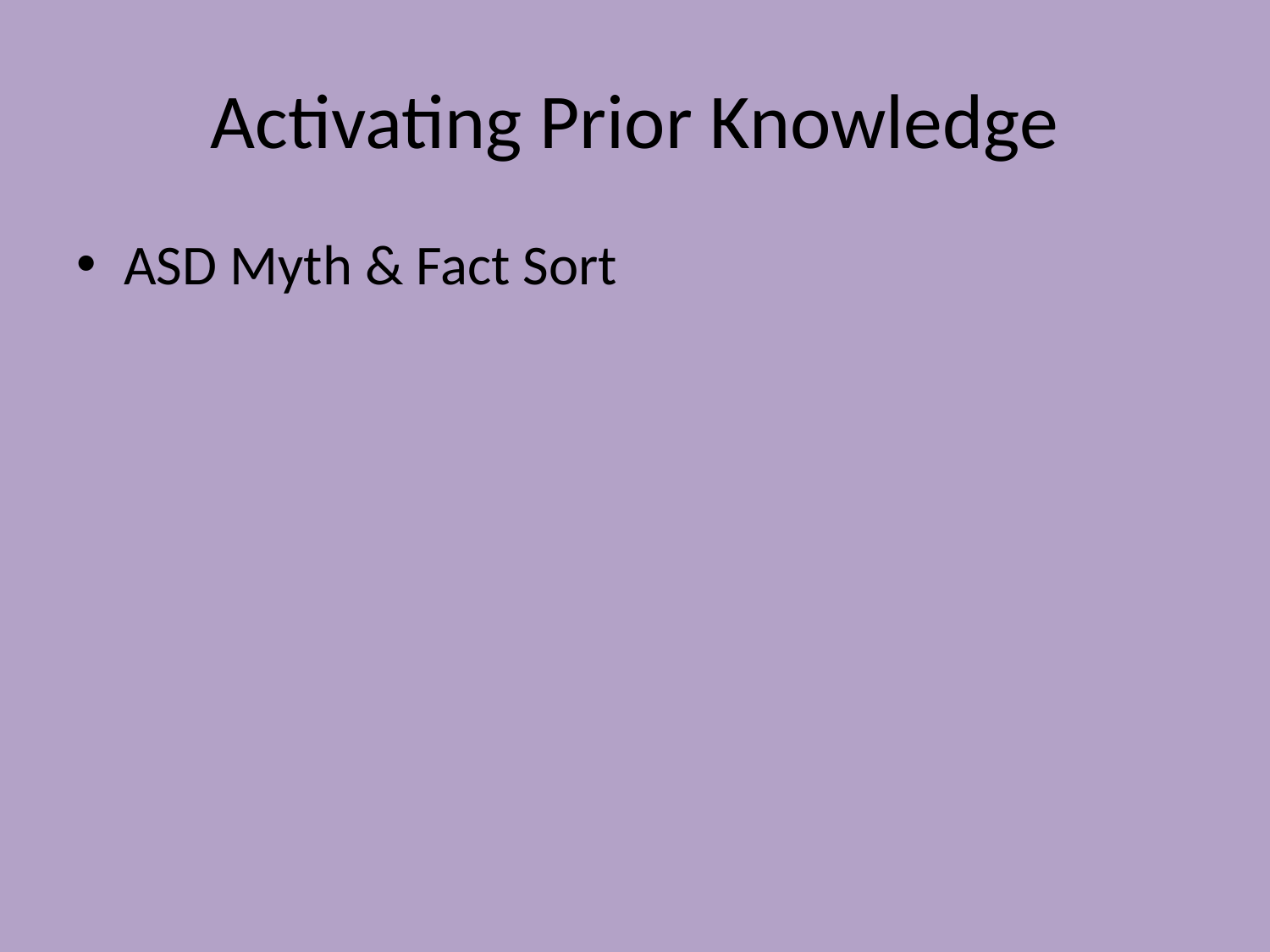

# Activating Prior Knowledge
ASD Myth & Fact Sort